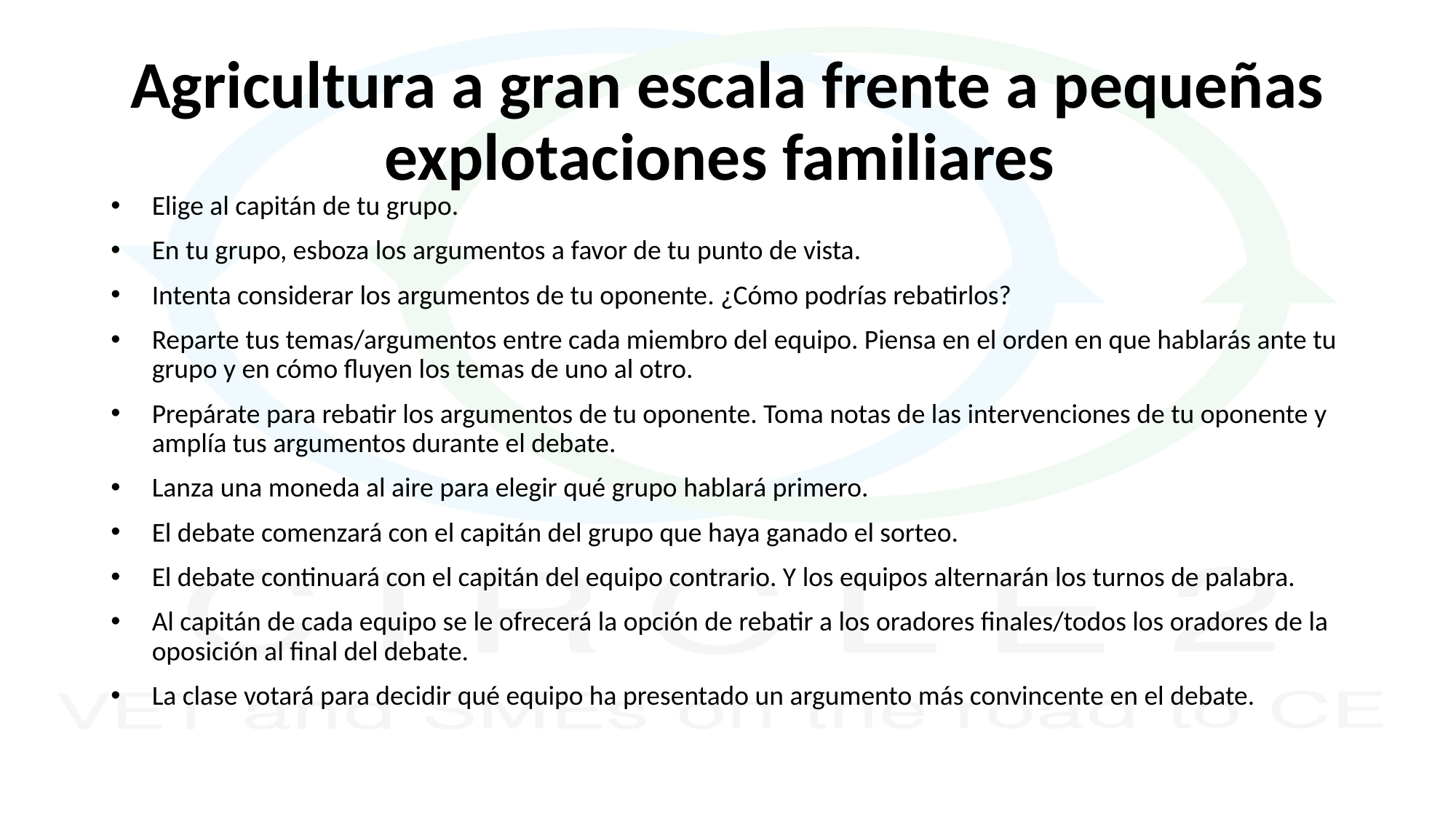

# Agricultura a gran escala frente a pequeñas explotaciones familiares
Elige al capitán de tu grupo.
En tu grupo, esboza los argumentos a favor de tu punto de vista.
Intenta considerar los argumentos de tu oponente. ¿Cómo podrías rebatirlos?
Reparte tus temas/argumentos entre cada miembro del equipo. Piensa en el orden en que hablarás ante tu grupo y en cómo fluyen los temas de uno al otro.
Prepárate para rebatir los argumentos de tu oponente. Toma notas de las intervenciones de tu oponente y amplía tus argumentos durante el debate.
Lanza una moneda al aire para elegir qué grupo hablará primero.
El debate comenzará con el capitán del grupo que haya ganado el sorteo.
El debate continuará con el capitán del equipo contrario. Y los equipos alternarán los turnos de palabra.
Al capitán de cada equipo se le ofrecerá la opción de rebatir a los oradores finales/todos los oradores de la oposición al final del debate.
La clase votará para decidir qué equipo ha presentado un argumento más convincente en el debate.